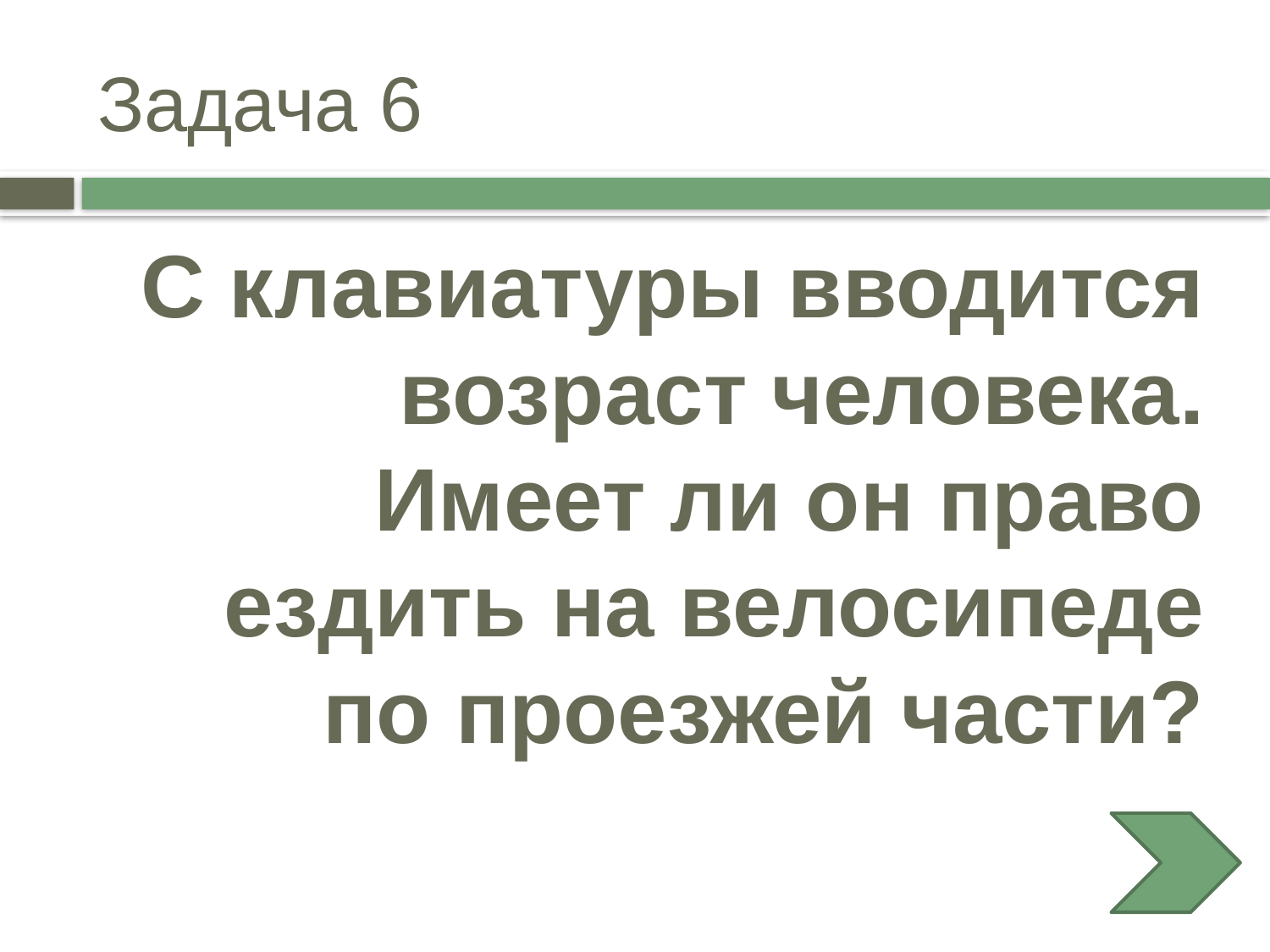

# Задача 6
    С клавиатуры вводится возраст человека. Имеет ли он право ездить на велосипеде по проезжей части?